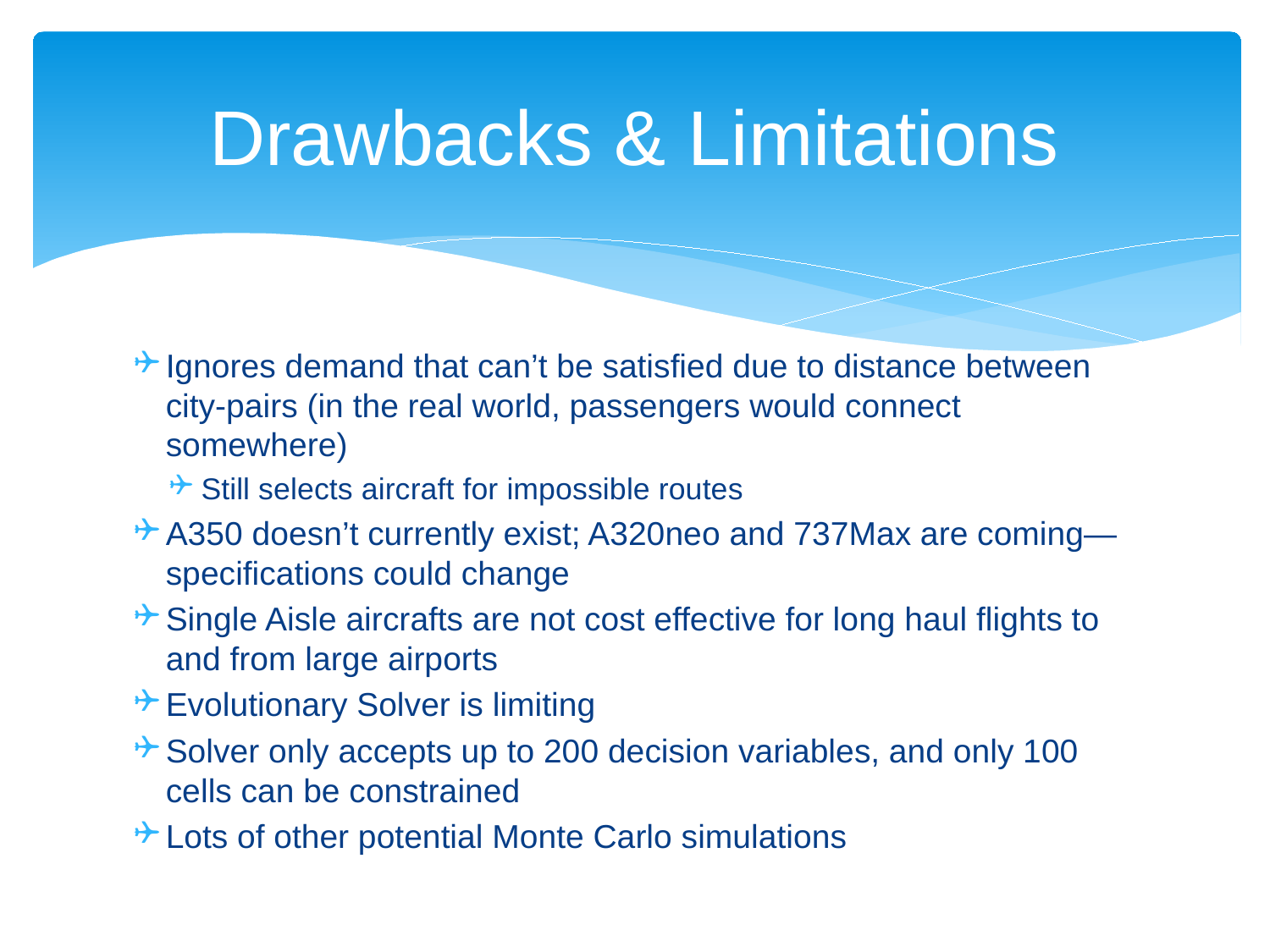

# Drawbacks & Limitations
Ignores demand that can’t be satisfied due to distance between city-pairs (in the real world, passengers would connect somewhere)
Still selects aircraft for impossible routes
A350 doesn’t currently exist; A320neo and 737Max are coming—specifications could change
Single Aisle aircrafts are not cost effective for long haul flights to and from large airports
Evolutionary Solver is limiting
Solver only accepts up to 200 decision variables, and only 100 cells can be constrained
Lots of other potential Monte Carlo simulations